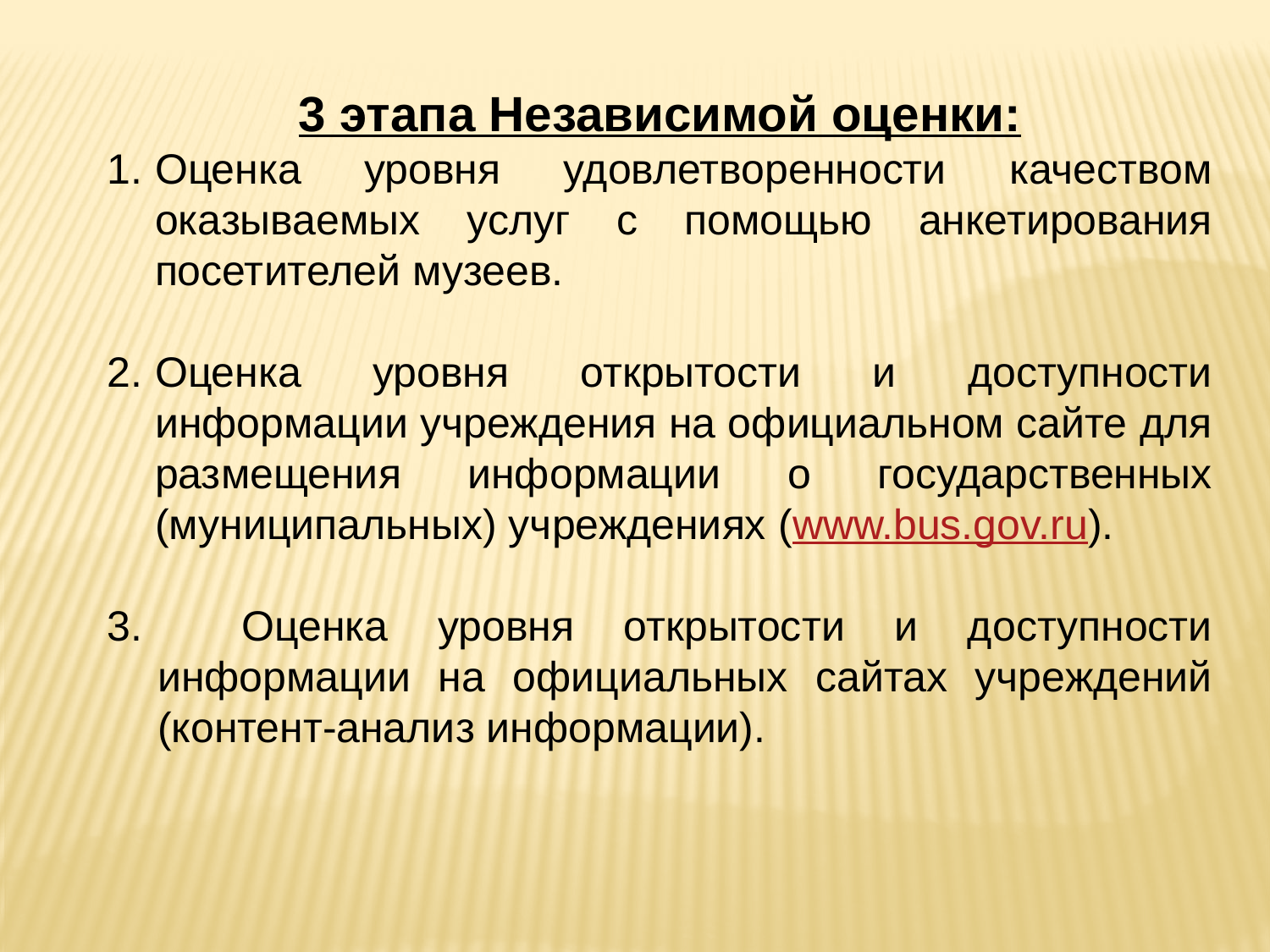

3 этапа Независимой оценки:
Оценка уровня удовлетворенности качеством оказываемых услуг с помощью анкетирования посетителей музеев.

Оценка уровня открытости и доступности информации учреждения на официальном сайте для размещения информации о государственных (муниципальных) учреждениях (www.bus.gov.ru).

3.  Оценка уровня открытости и доступности информации на официальных сайтах учреждений (контент-анализ информации).